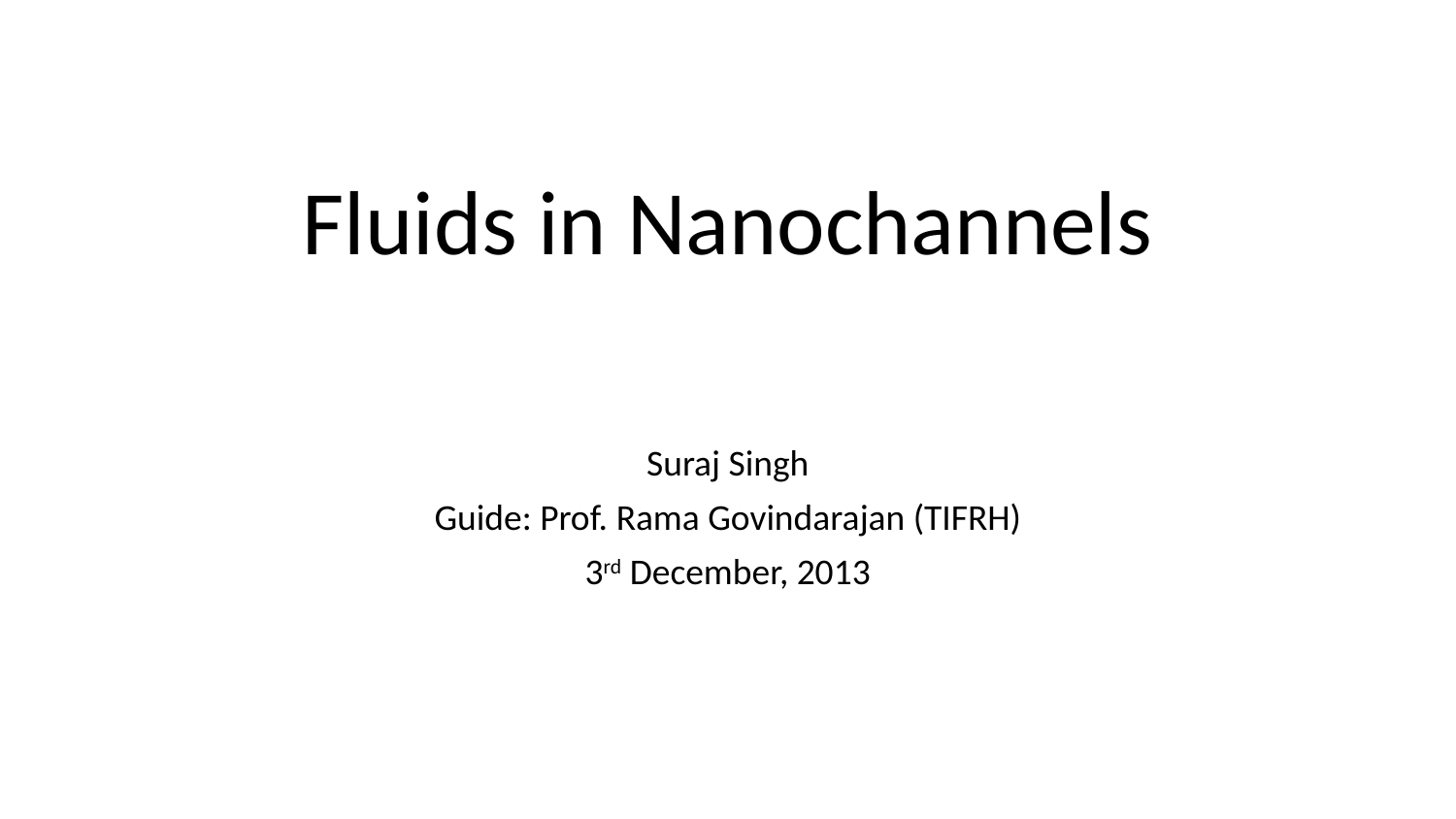

# Fluids in Nanochannels
Suraj Singh
Guide: Prof. Rama Govindarajan (TIFRH)
3rd December, 2013